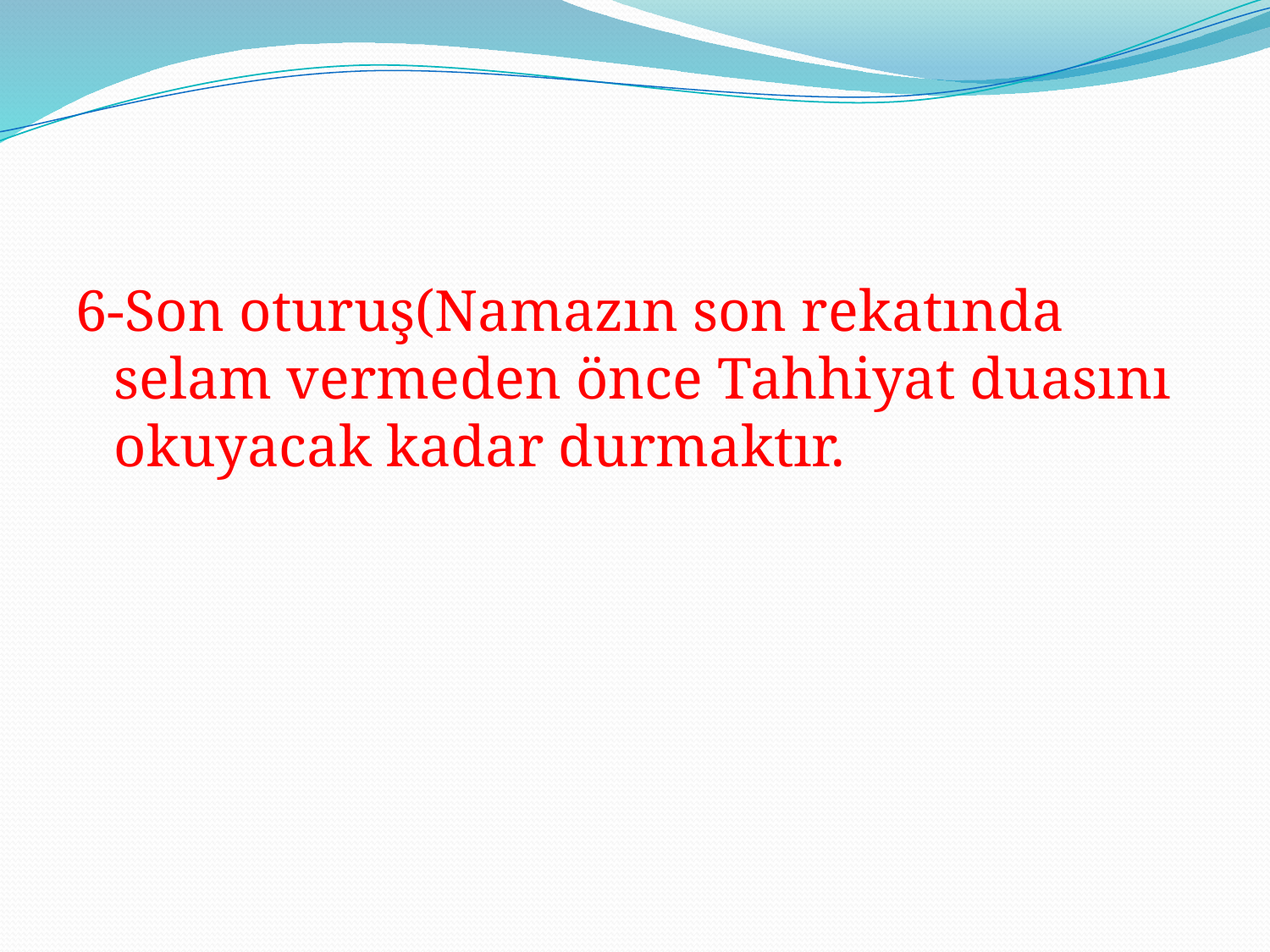

#
6-Son oturuş(Namazın son rekatında selam vermeden önce Tahhiyat duasını okuyacak kadar durmaktır.